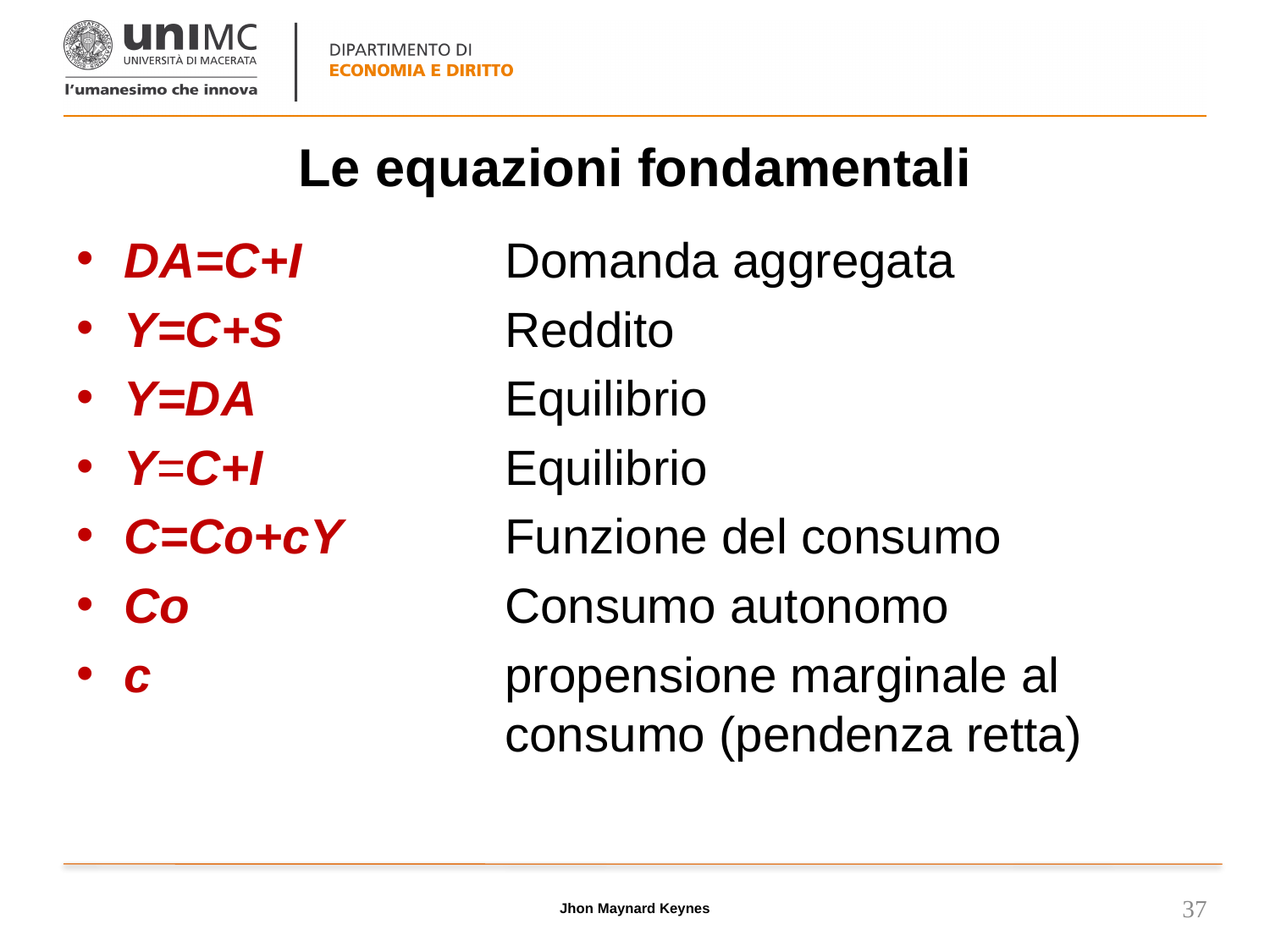

# Le equazioni fondamentali
DA=C+I		Domanda aggregata
Y=C+S 		Reddito
Y=DA 		Equilibrio
Y=C+I		Equilibrio
C=Co+cY   	Funzione del consumo
Co 			Consumo autonomo
c			propensione marginale al 				consumo (pendenza retta)
Jhon Maynard Keynes
37